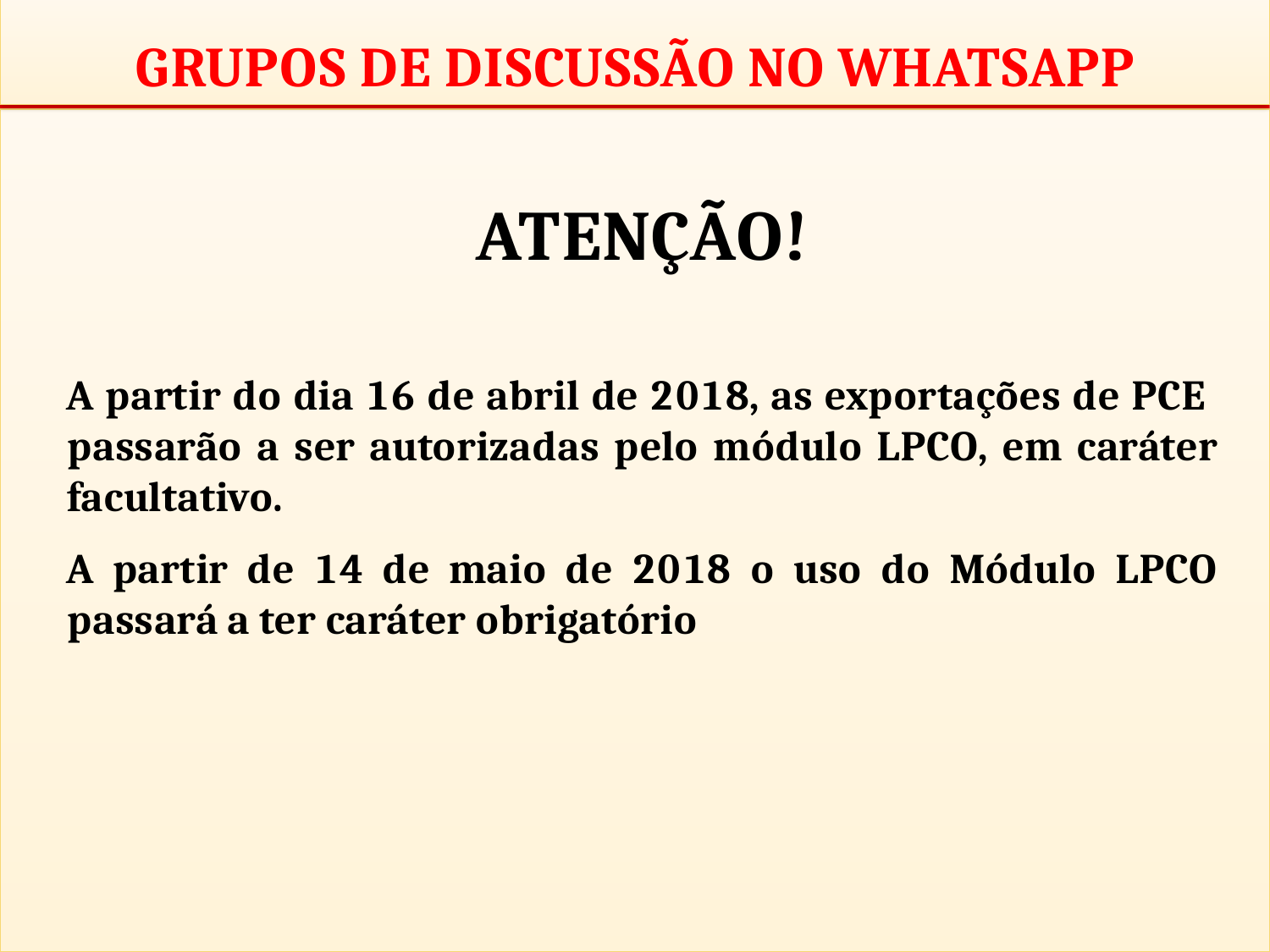

GRUPOS DE DISCUSSÃO NO WHATSAPP

ATENÇÃO!

A partir do dia 16 de abril de 2018, as exportações de PCE  passarão a ser autorizadas pelo módulo LPCO, em caráter facultativo.
A partir de 14 de maio de 2018 o uso do Módulo LPCO passará a ter caráter obrigatório